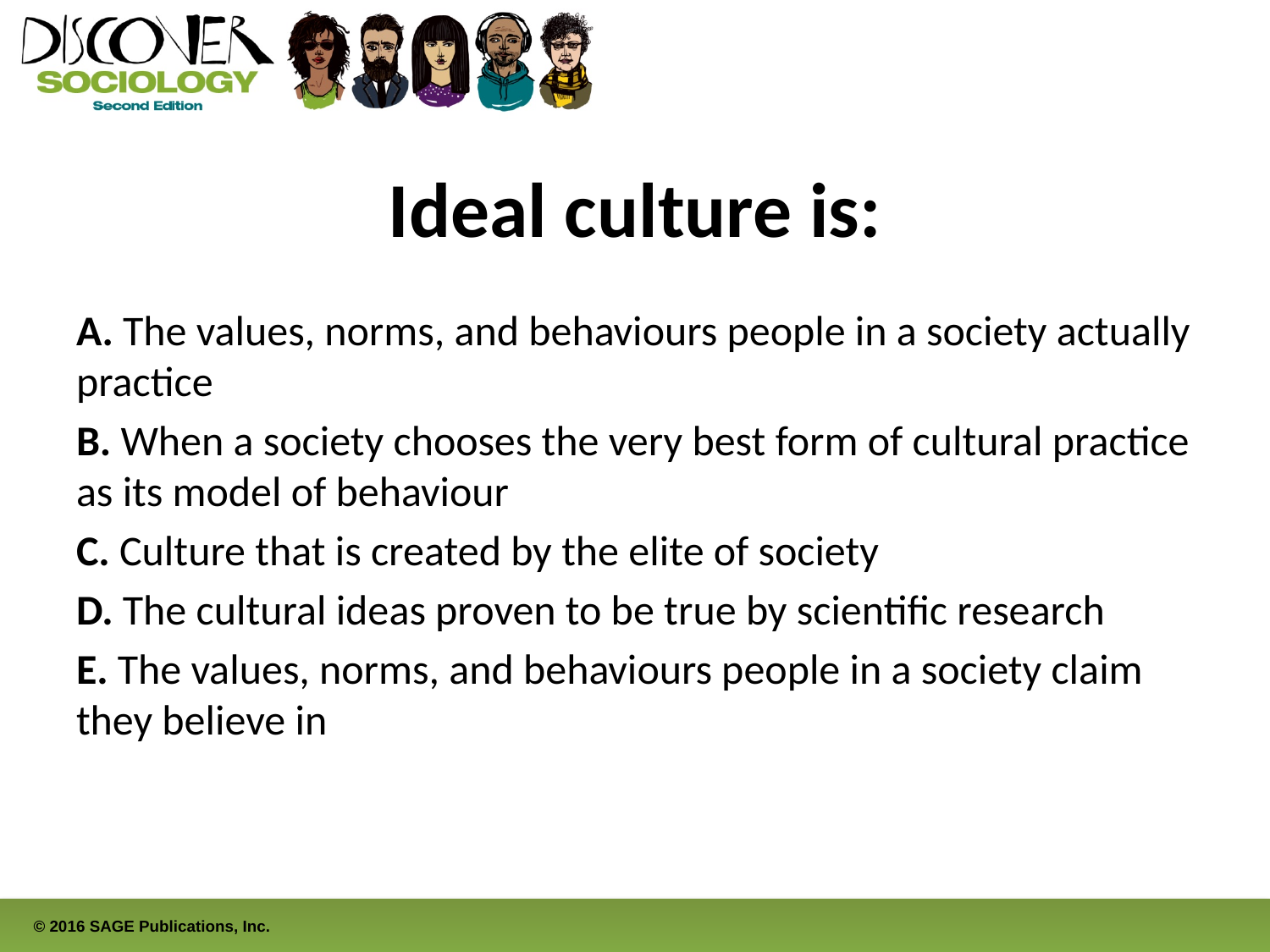

# Ideal culture is:
A. The values, norms, and behaviours people in a society actually practice
B. When a society chooses the very best form of cultural practice as its model of behaviour
C. Culture that is created by the elite of society
D. The cultural ideas proven to be true by scientific research
E. The values, norms, and behaviours people in a society claim they believe in